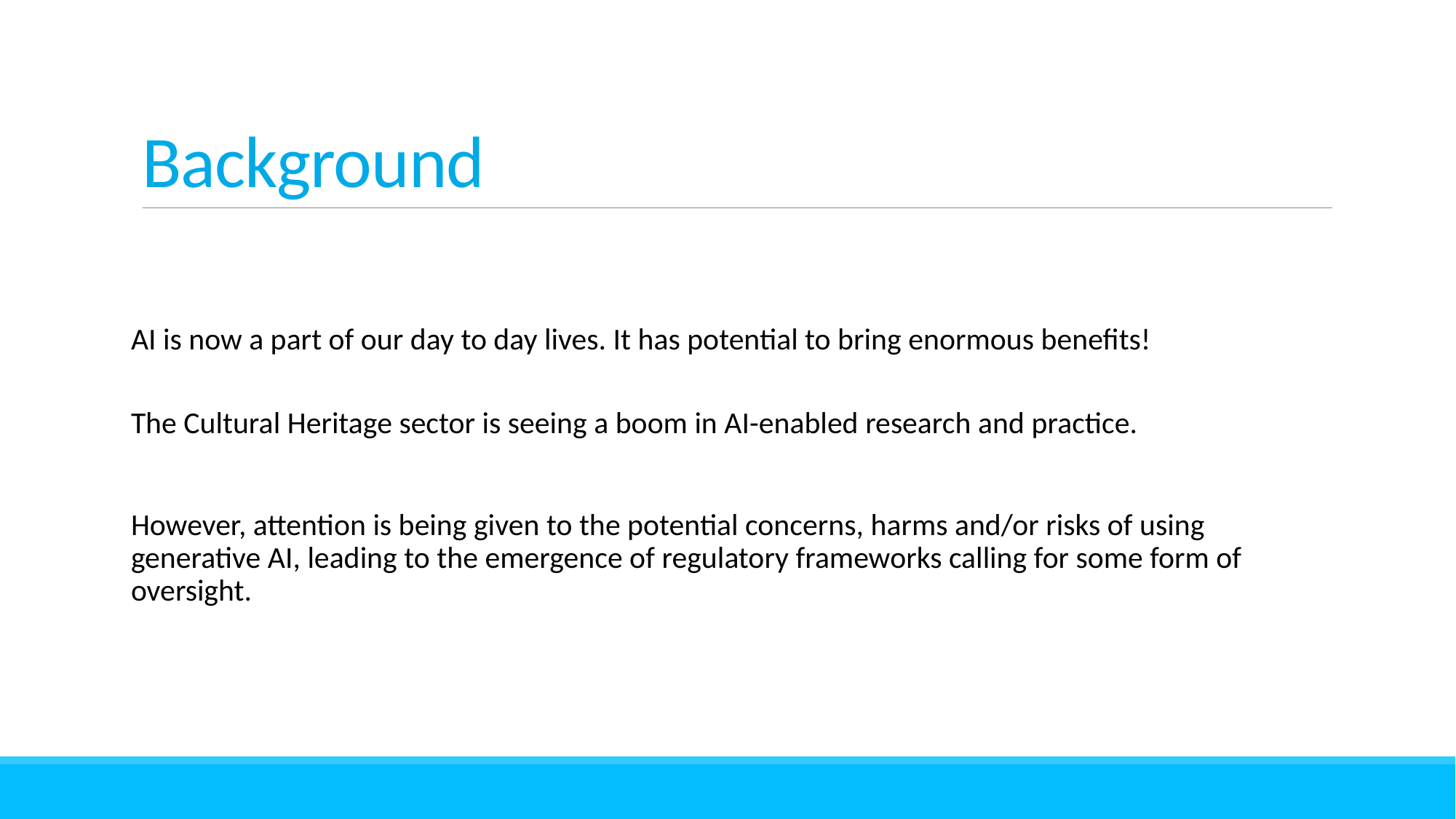

# Background
AI is now a part of our day to day lives. It has potential to bring enormous benefits!
The Cultural Heritage sector is seeing a boom in AI-enabled research and practice.

However, attention is being given to the potential concerns, harms and/or risks of using generative AI, leading to the emergence of regulatory frameworks calling for some form of oversight.